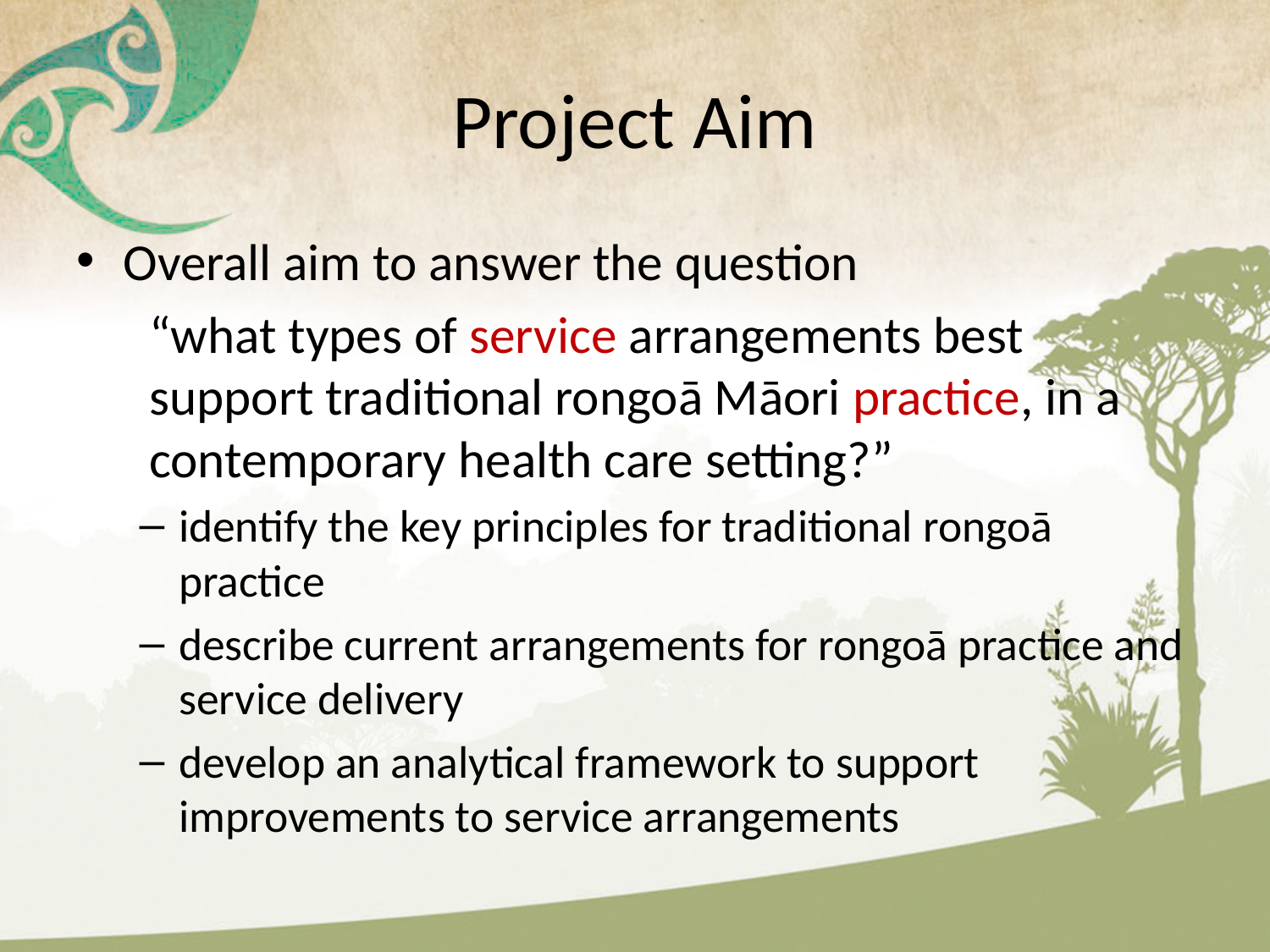

# Project Aim
Overall aim to answer the question
“what types of service arrangements best support traditional rongoā Māori practice, in a contemporary health care setting?”
identify the key principles for traditional rongoā practice
describe current arrangements for rongoā practice and service delivery
develop an analytical framework to support improvements to service arrangements